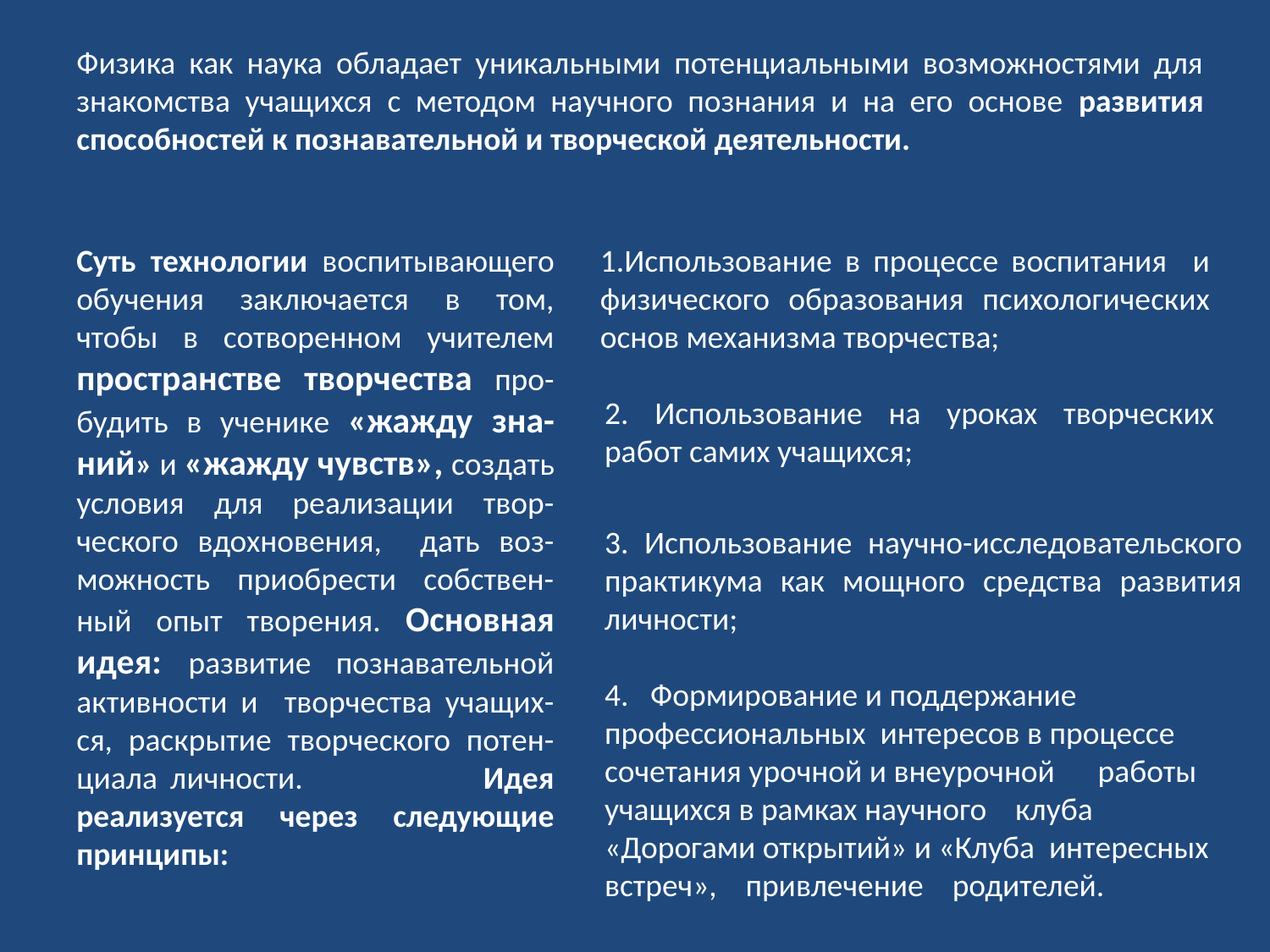

Физика как наука обладает уникальными потенциальными возможностями для знакомства учащихся с методом научного познания и на его основе развития способностей к познавательной и творческой деятельности.
Суть технологии воспитывающего обучения заключается в том, чтобы в сотворенном учителем пространстве творчества про-будить в ученике «жажду зна-ний» и «жажду чувств», создать условия для реализации твор-ческого вдохновения,  дать воз-можность приобрести собствен-ный опыт творения. Основная идея:  развитие  познавательной активности и  творчества учащих-ся, раскрытие творческого потен-циала личности.              Идея реализуется через следующие принципы:
1.Использование в процессе воспитания  и физического образования психологических основ механизма творчества;
2. Использование на уроках творческих работ самих учащихся;
3. Использование научно-исследовательского практикума как мощного средства развития личности;
4.   Формирование и поддержание профессиональных  интересов в процессе сочетания урочной и внеурочной      работы учащихся в рамках научного    клуба «Дорогами открытий» и «Клуба  интересных встреч»,    привлечение    родителей.